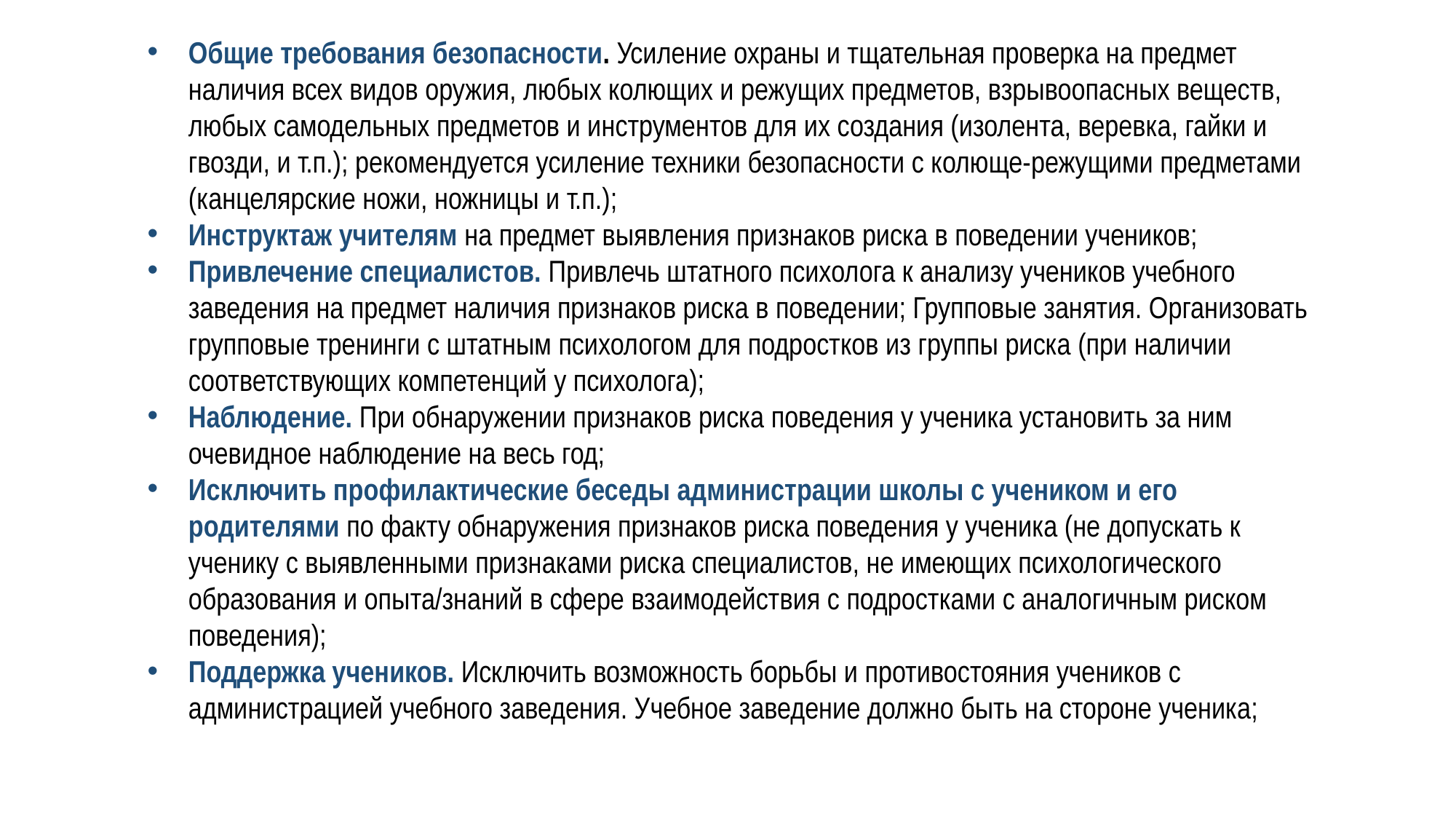

Общие требования безопасности. Усиление охраны и тщательная проверка на предмет наличия всех видов оружия, любых колющих и режущих предметов, взрывоопасных веществ, любых самодельных предметов и инструментов для их создания (изолента, веревка, гайки и гвозди, и т.п.); рекомендуется усиление техники безопасности с колюще-режущими предметами (канцелярские ножи, ножницы и т.п.);
Инструктаж учителям на предмет выявления признаков риска в поведении учеников;
Привлечение специалистов. Привлечь штатного психолога к анализу учеников учебного заведения на предмет наличия признаков риска в поведении; Групповые занятия. Организовать групповые тренинги с штатным психологом для подростков из группы риска (при наличии соответствующих компетенций у психолога);
Наблюдение. При обнаружении признаков риска поведения у ученика установить за ним очевидное наблюдение на весь год;
Исключить профилактические беседы администрации школы с учеником и его родителями по факту обнаружения признаков риска поведения у ученика (не допускать к ученику с выявленными признаками риска специалистов, не имеющих психологического образования и опыта/знаний в сфере взаимодействия с подростками с аналогичным риском поведения);
Поддержка учеников. Исключить возможность борьбы и противостояния учеников с администрацией учебного заведения. Учебное заведение должно быть на стороне ученика;